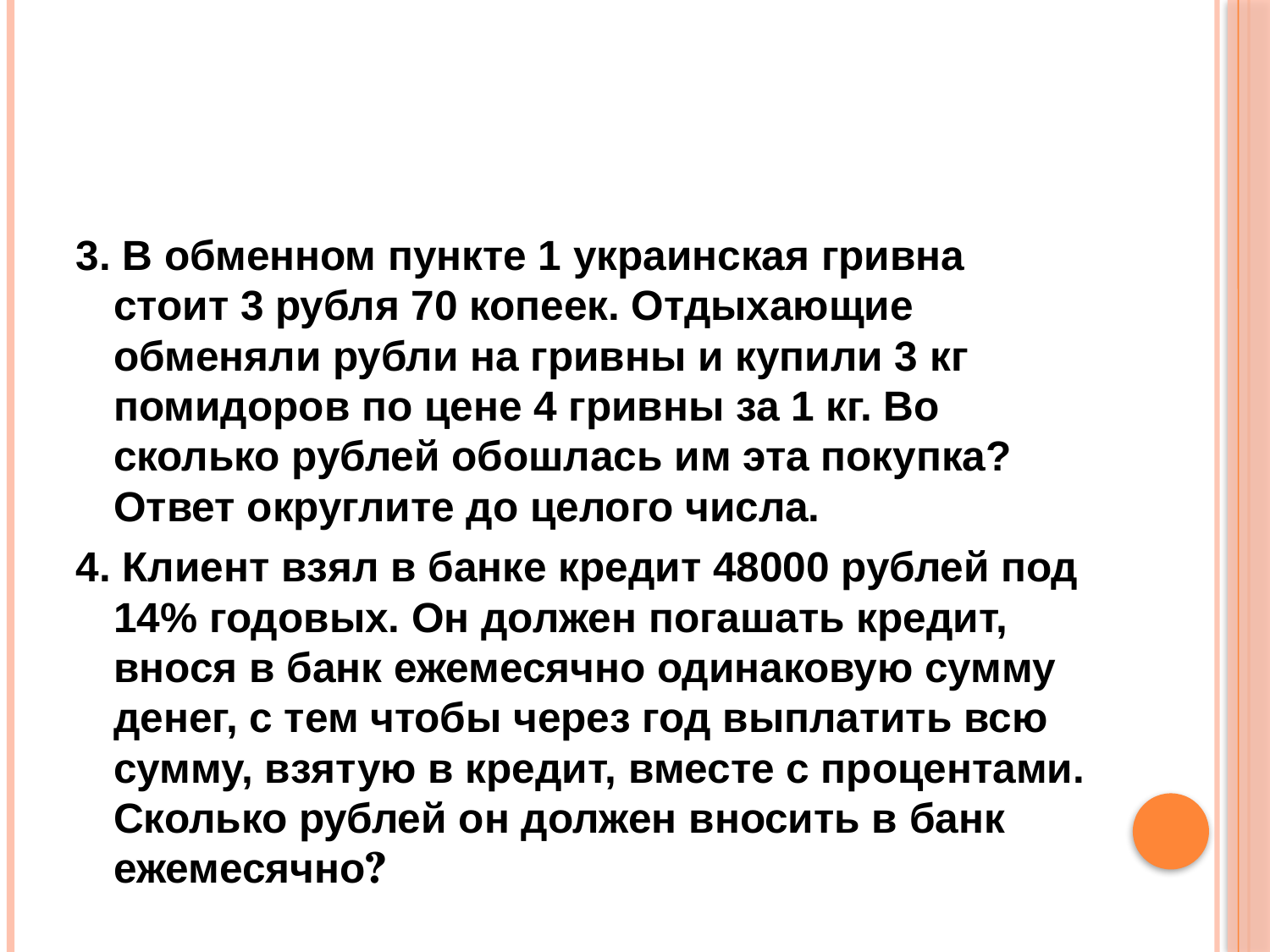

#
3. В обменном пункте 1 украинская гривна стоит 3 рубля 70 копеек. Отдыхающие обменяли рубли на гривны и купили 3 кг помидоров по цене 4 гривны за 1 кг. Во сколько рублей обошлась им эта покупка? Ответ округлите до целого числа.
4. Клиент взял в банке кредит 48000 рублей под 14% годовых. Он должен погашать кредит, внося в банк ежемесячно одинаковую сумму денег, с тем чтобы через год выплатить всю сумму, взятую в кредит, вместе с процентами. Сколько рублей он должен вносить в банк ежемесячно?